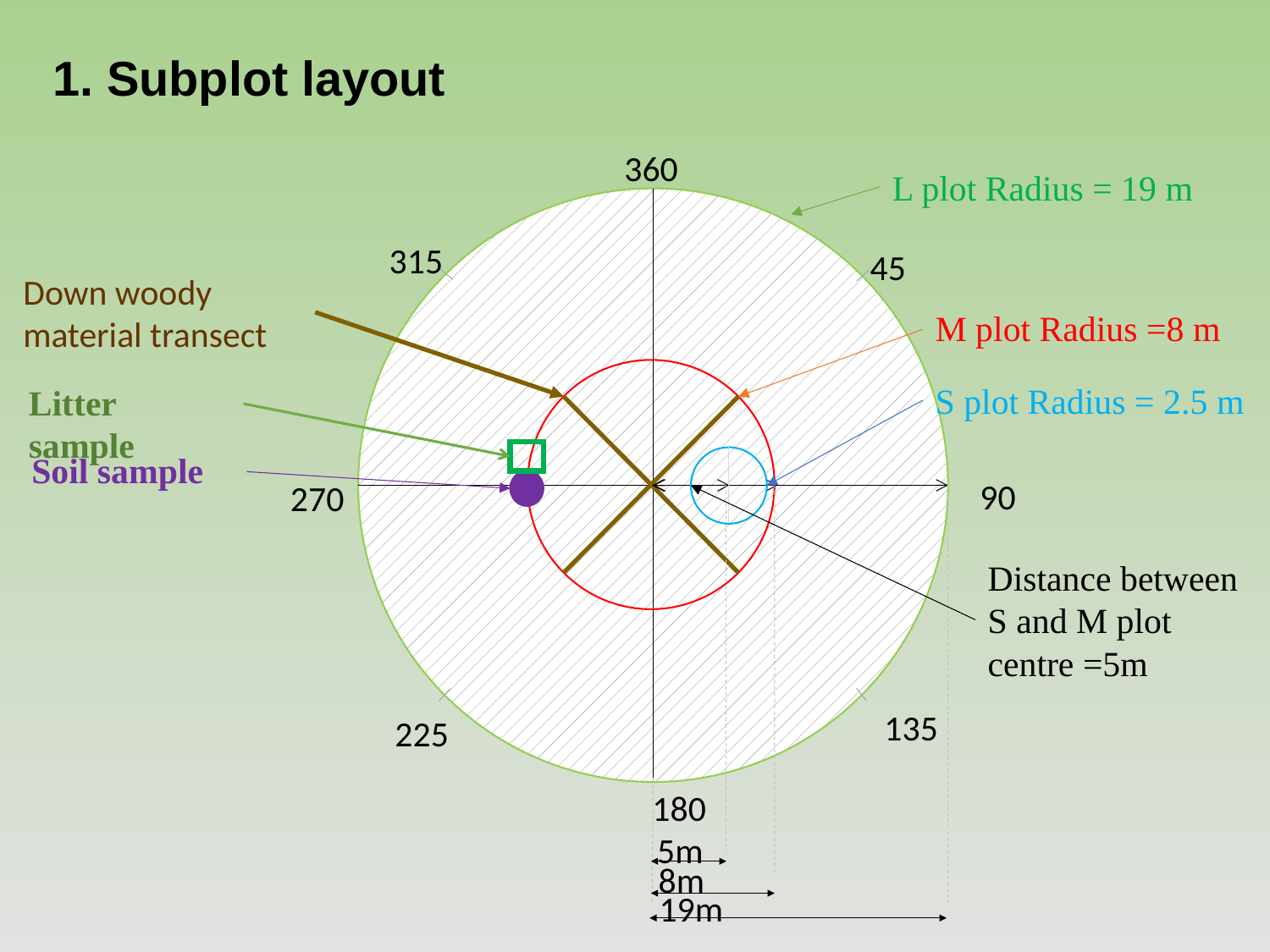

1. Subplot layout
360
L plot Radius = 19 m

315
45
Down woody material transect
M plot Radius =8 m

S plot Radius = 2.5 m
Litter sample

Soil sample

90
270

Distance between S and M plot centre =5m
135
225
180
5m
8m
19m